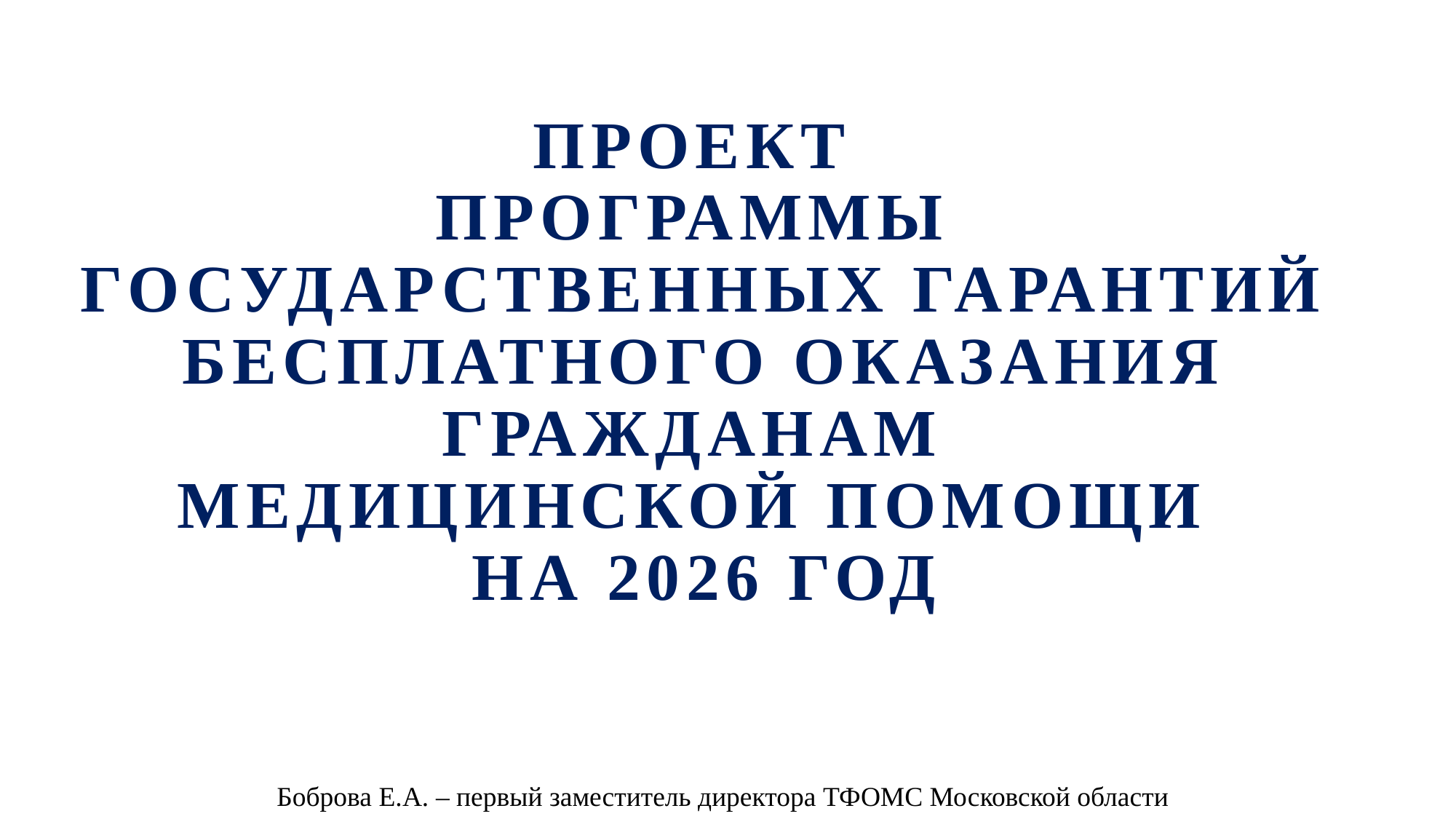

# ПРОЕКТ ПРОГРАММЫ ГОСУДАРСТВЕННЫХ ГАРАНТИЙ БЕСПЛАТНОГО ОКАЗАНИЯ ГРАЖДАНАМ МЕДИЦИНСКОЙ ПОМОЩИ НА 2026 ГОД
Боброва Е.А. – первый заместитель директора ТФОМС Московской области